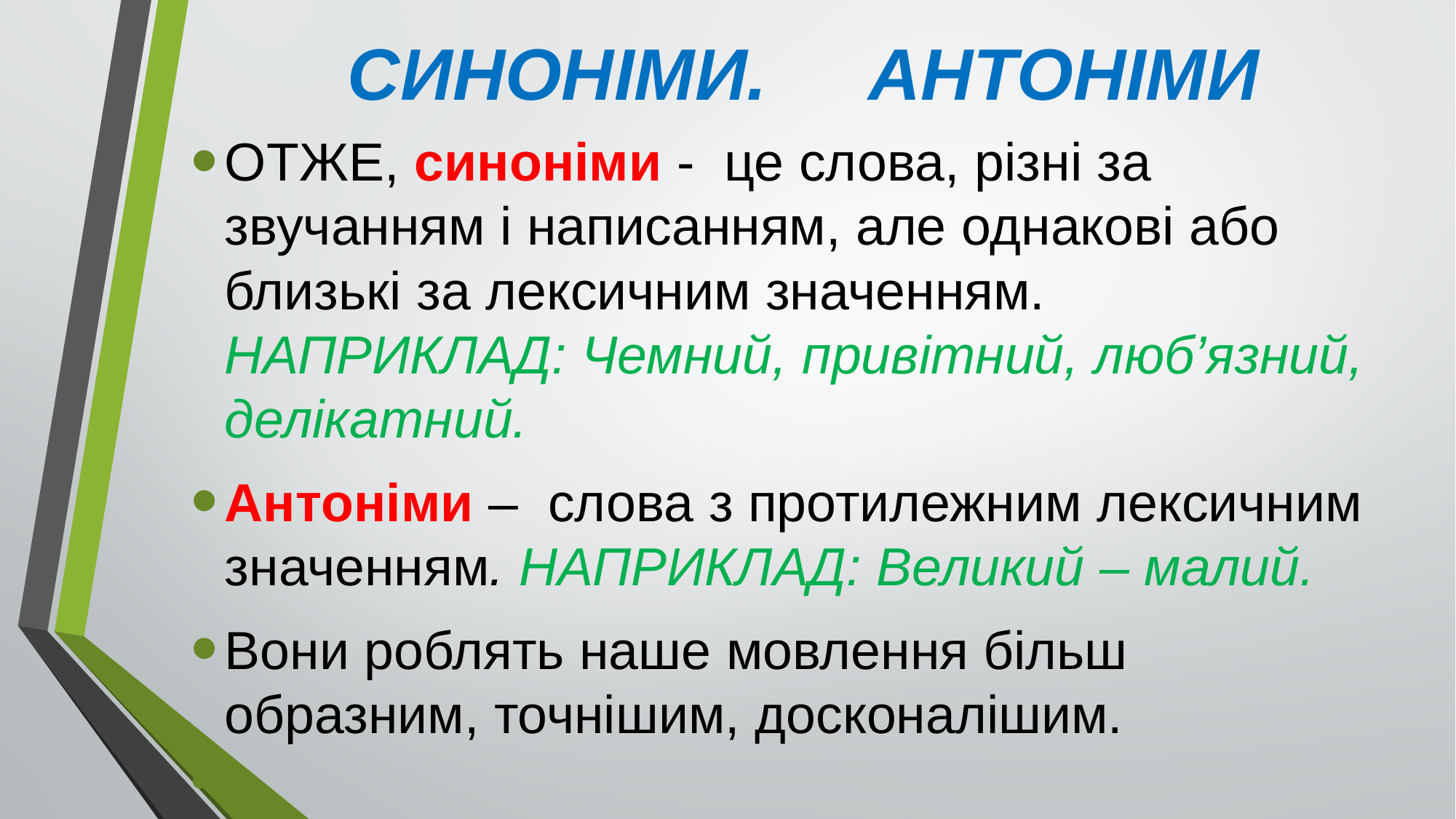

# СИНОНІМИ.     АНТОНІМИ
ОТЖЕ, синоніми -  це слова, різні за звучанням і написанням, але однакові або близькі за лексичним значенням. НАПРИКЛАД: Чемний, привітний, люб’язний, делікатний.
Антоніми –  слова з протилежним лексичним значенням. НАПРИКЛАД: Великий – малий.
Вони роблять наше мовлення більш образним, точнішим, досконалішим.